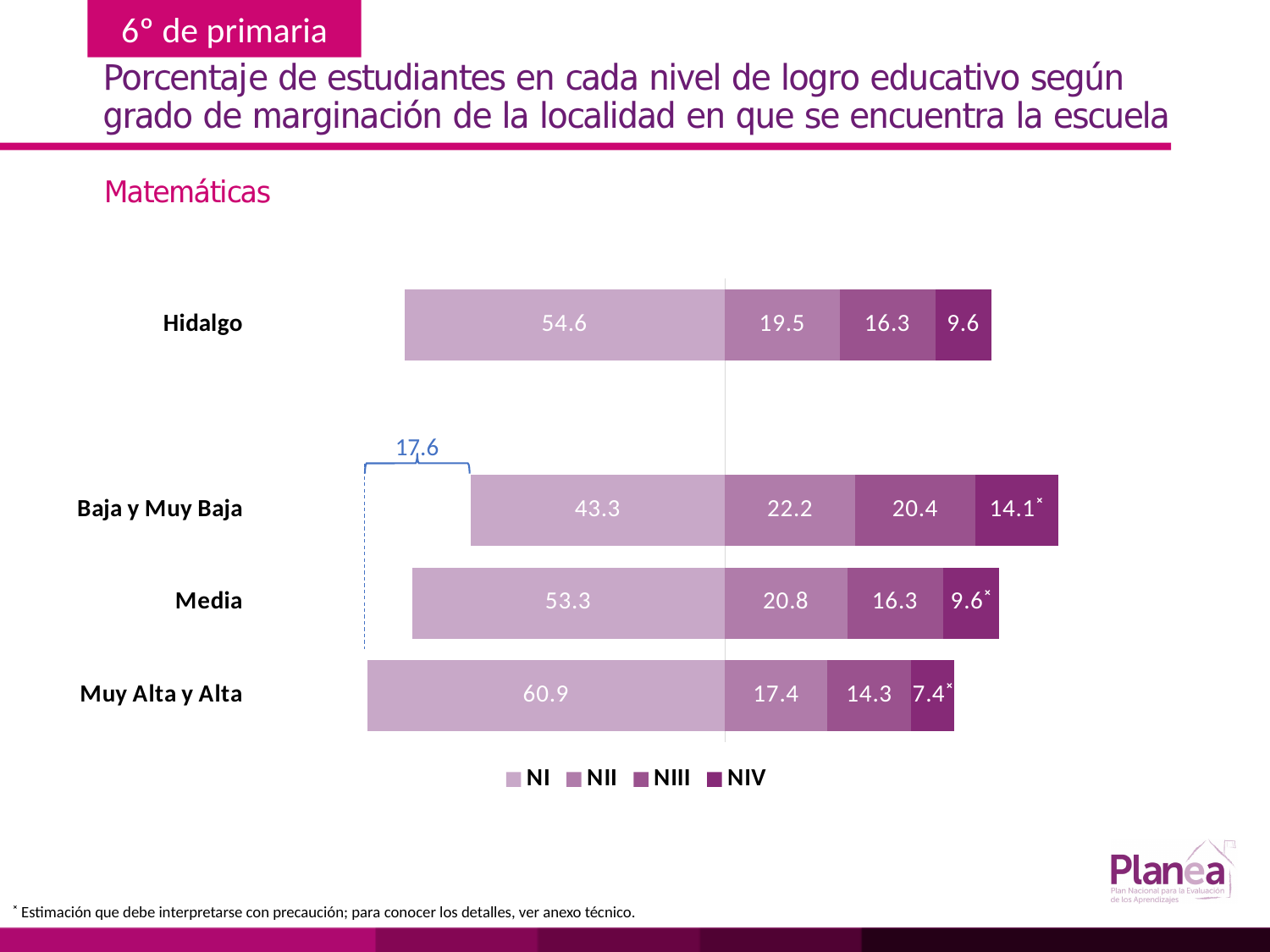

# Porcentaje de estudiantes en cada nivel de logro educativo según grado de marginación de la localidad en que se encuentra la escuela

Matemáticas

### Chart

| Category |  |  |  |  |
|---|---|---|---|---|
| Muy Alta y Alta | -60.9 | 17.4 | 14.3 | 7.4 |
| Media | -53.3 | 20.8 | 16.3 | 9.6 |
| Baja y Muy Baja | -43.3 | 22.2 | 20.4 | 14.1 |
|  | None | None | None | None |
| Hidalgo | -54.6 | 19.5 | 16.3 | 9.6 |
17.6
˟ Estimación que debe interpretarse con precaución; para conocer los detalles, ver anexo técnico.